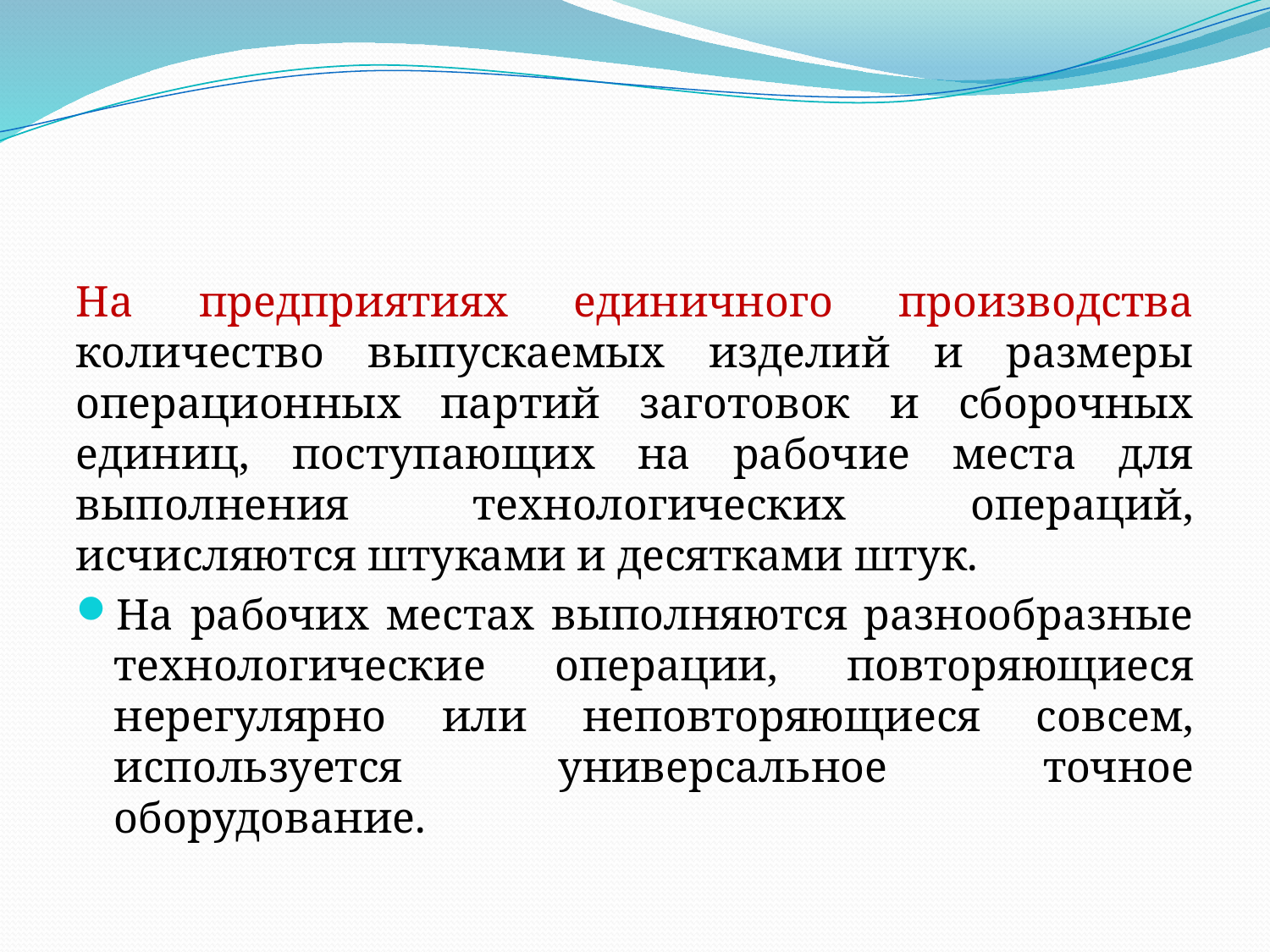

На предприятиях единичного производства количество выпускаемых изделий и размеры операционных партий заготовок и сборочных единиц, поступающих на рабочие места для выполнения технологических операций, исчисляются штуками и десятками штук.
На рабочих местах выполняются разнообразные технологические операции, повторяющиеся нерегулярно или неповторяющиеся совсем, используется универсальное точное оборудование.